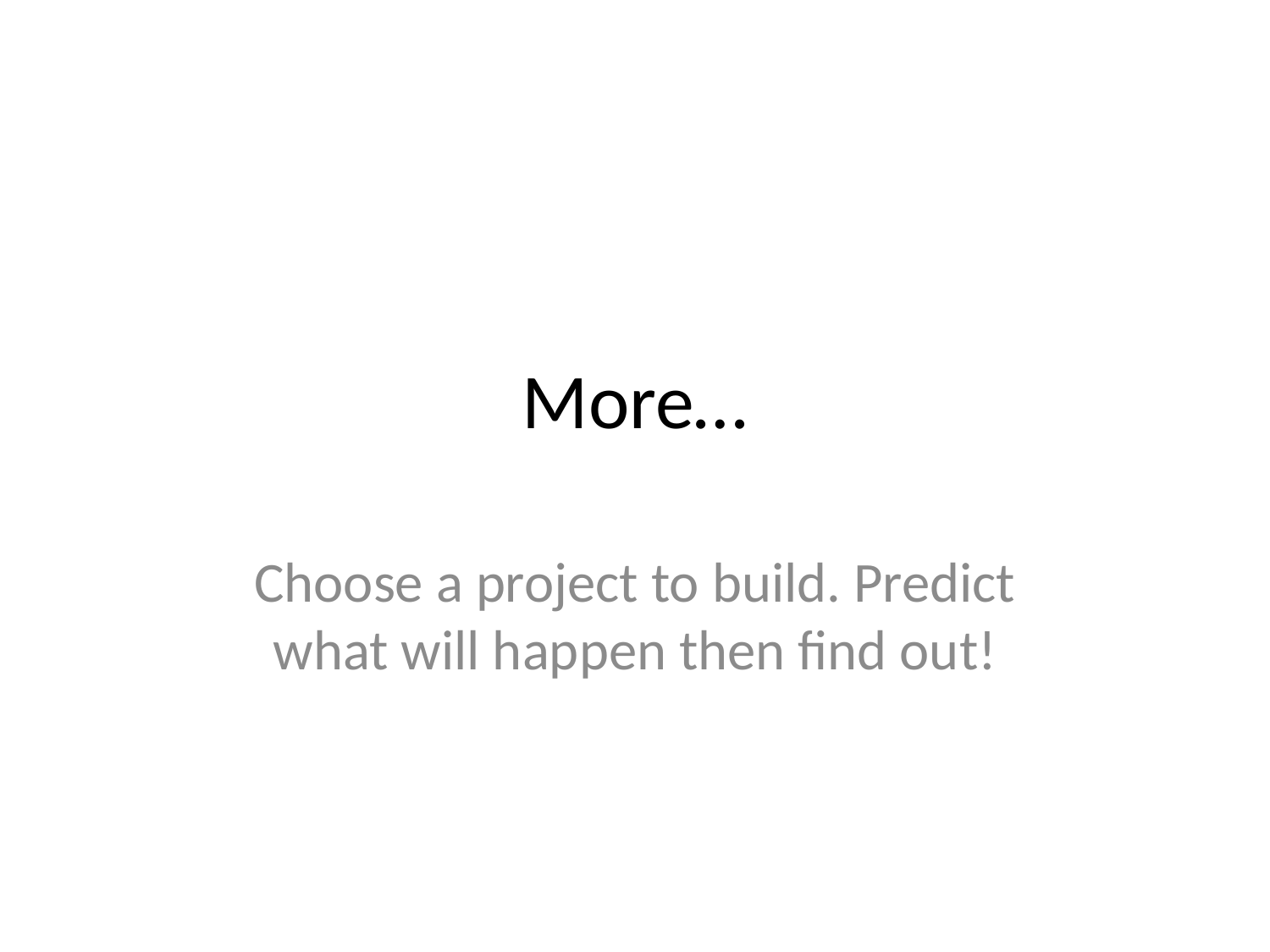

# More…
Choose a project to build. Predict what will happen then find out!